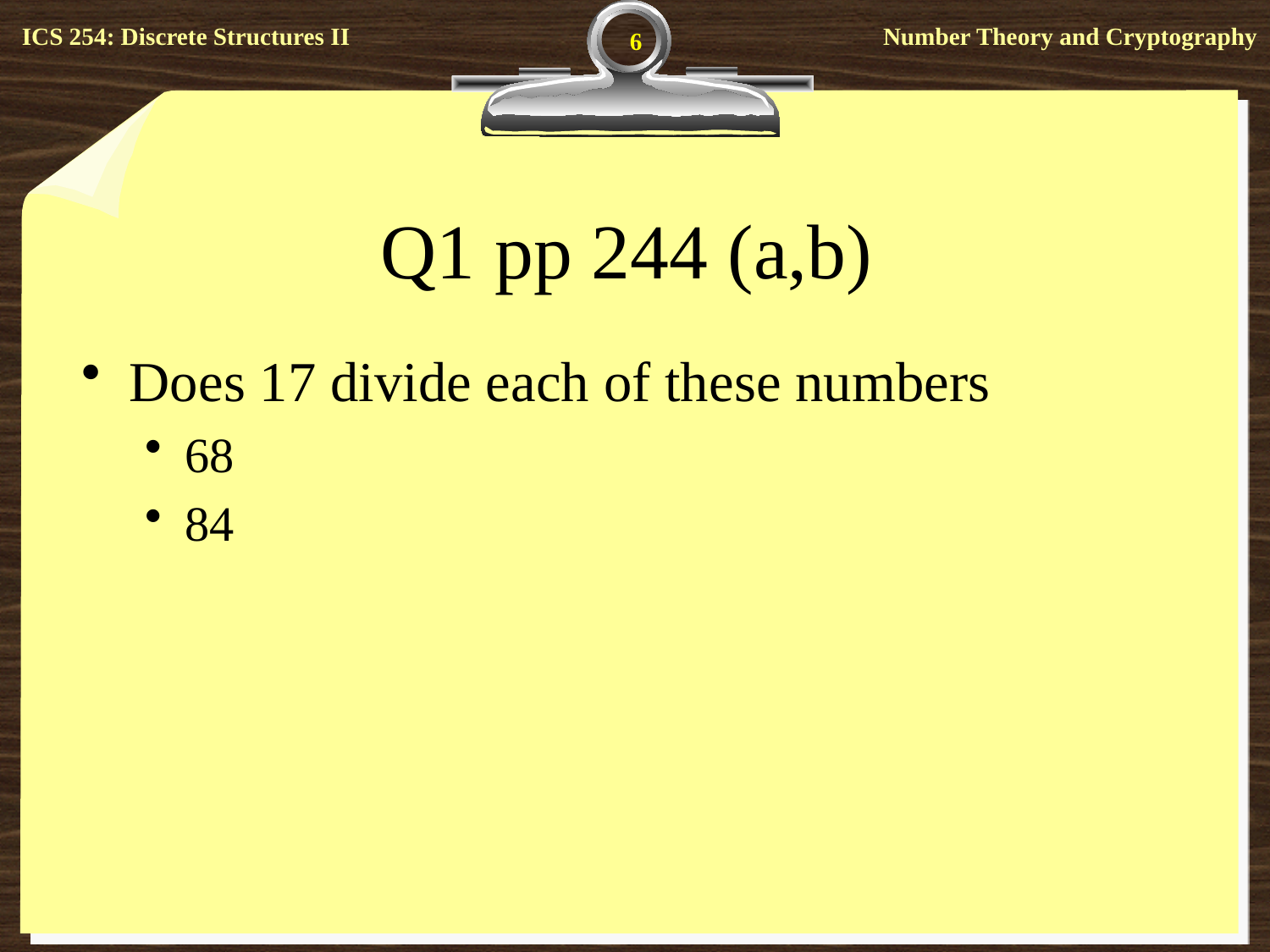

6
# Q1 pp 244 (a,b)
Does 17 divide each of these numbers
68
84